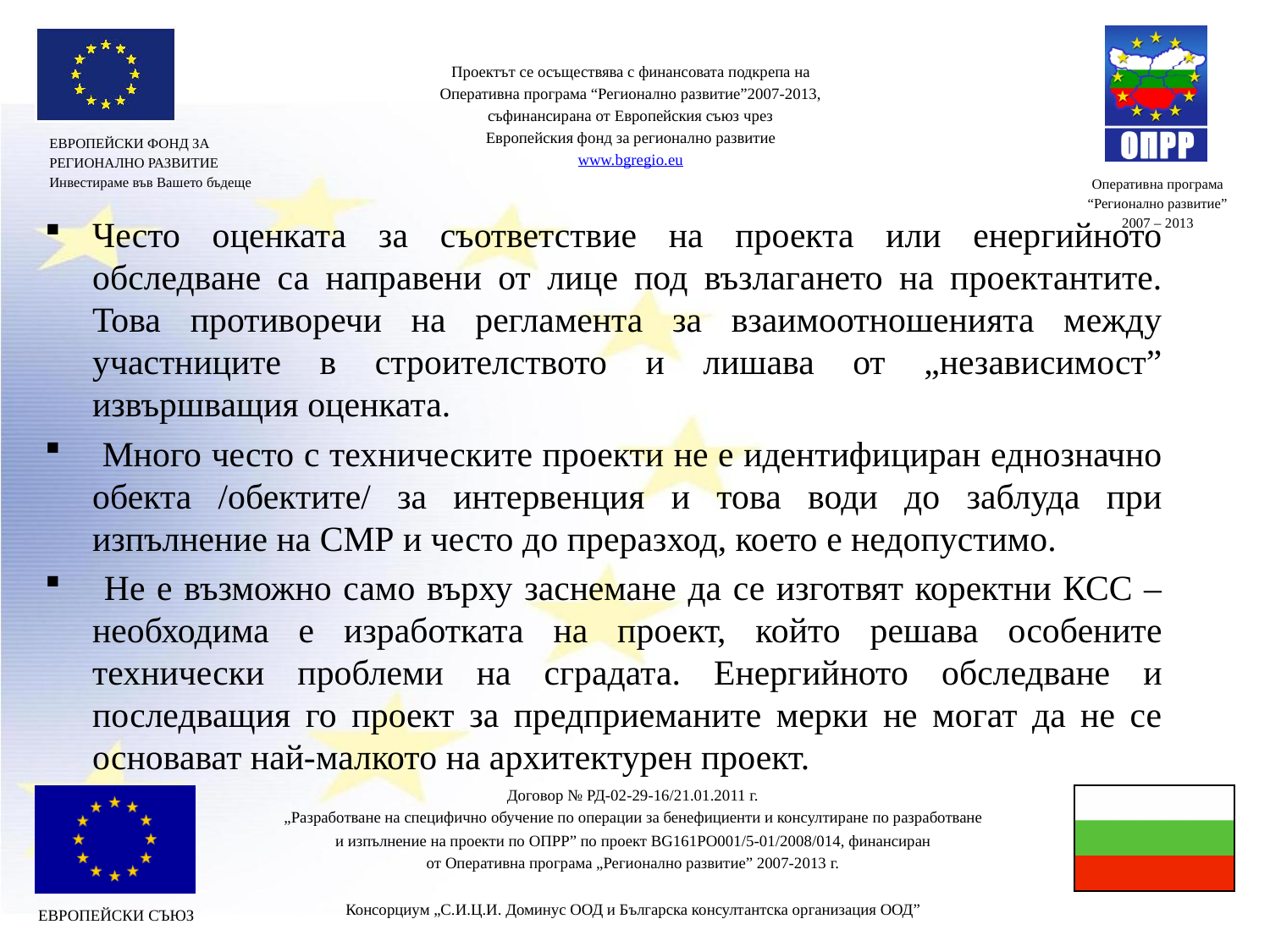

Често оценката за съответствие на проекта или енергийното обследване са направени от лице под възлагането на проектантите. Това противоречи на регламента за взаимоотношенията между участниците в строителството и лишава от „независимост” извършващия оценката.
 Много често с техническите проекти не е идентифициран еднозначно обекта /обектите/ за интервенция и това води до заблуда при изпълнение на СМР и често до преразход, което е недопустимо.
 Не е възможно само върху заснемане да се изготвят коректни КСС – необходима е изработката на проект, който решава особените технически проблеми на сградата. Енергийното обследване и последващия го проект за предприеманите мерки не могат да не се основават най-малкото на архитектурен проект.